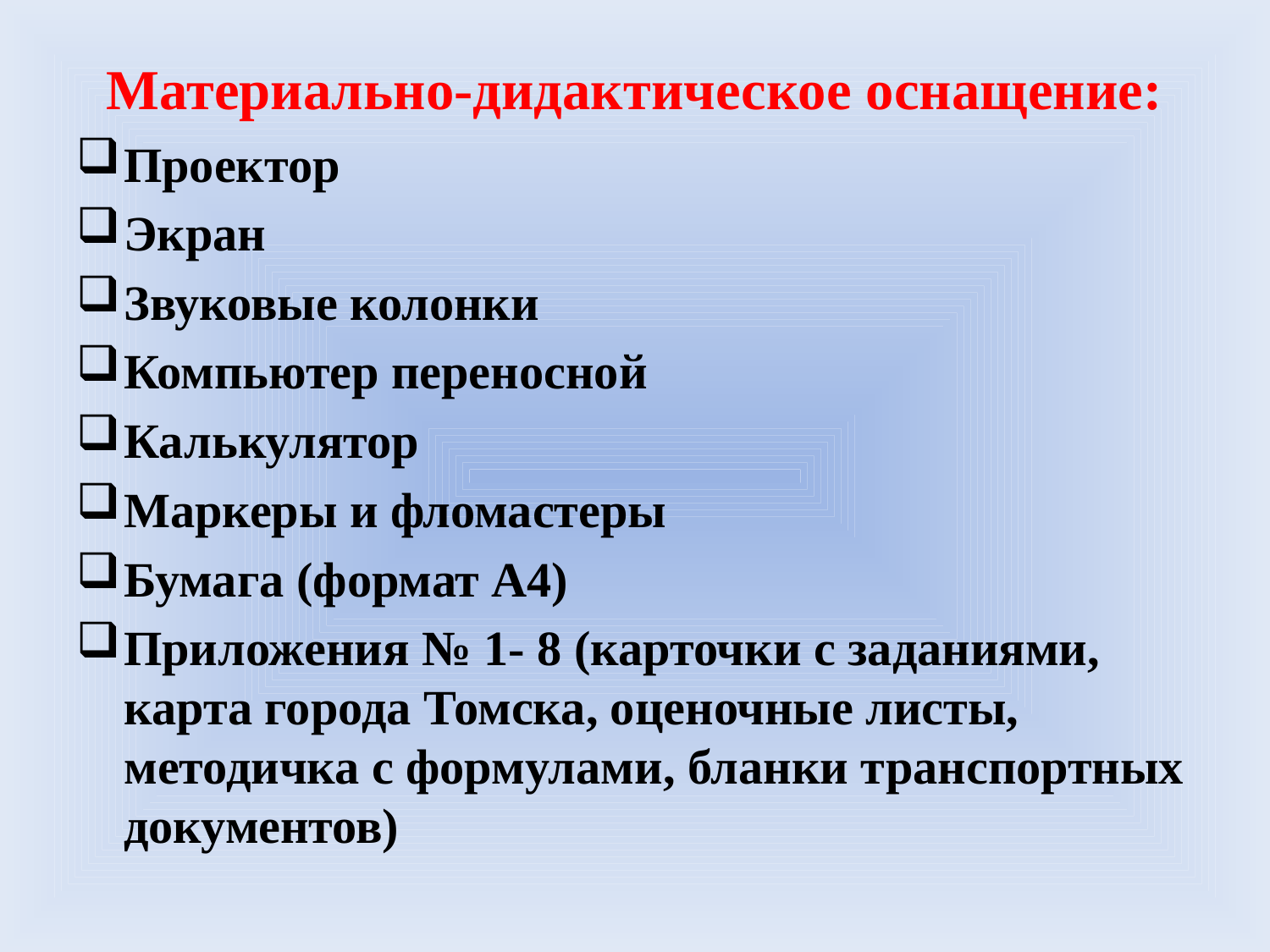

# Материально-дидактическое оснащение:
Проектор
Экран
Звуковые колонки
Компьютер переносной
Калькулятор
Маркеры и фломастеры
Бумага (формат А4)
Приложения № 1- 8 (карточки с заданиями, карта города Томска, оценочные листы, методичка с формулами, бланки транспортных документов)